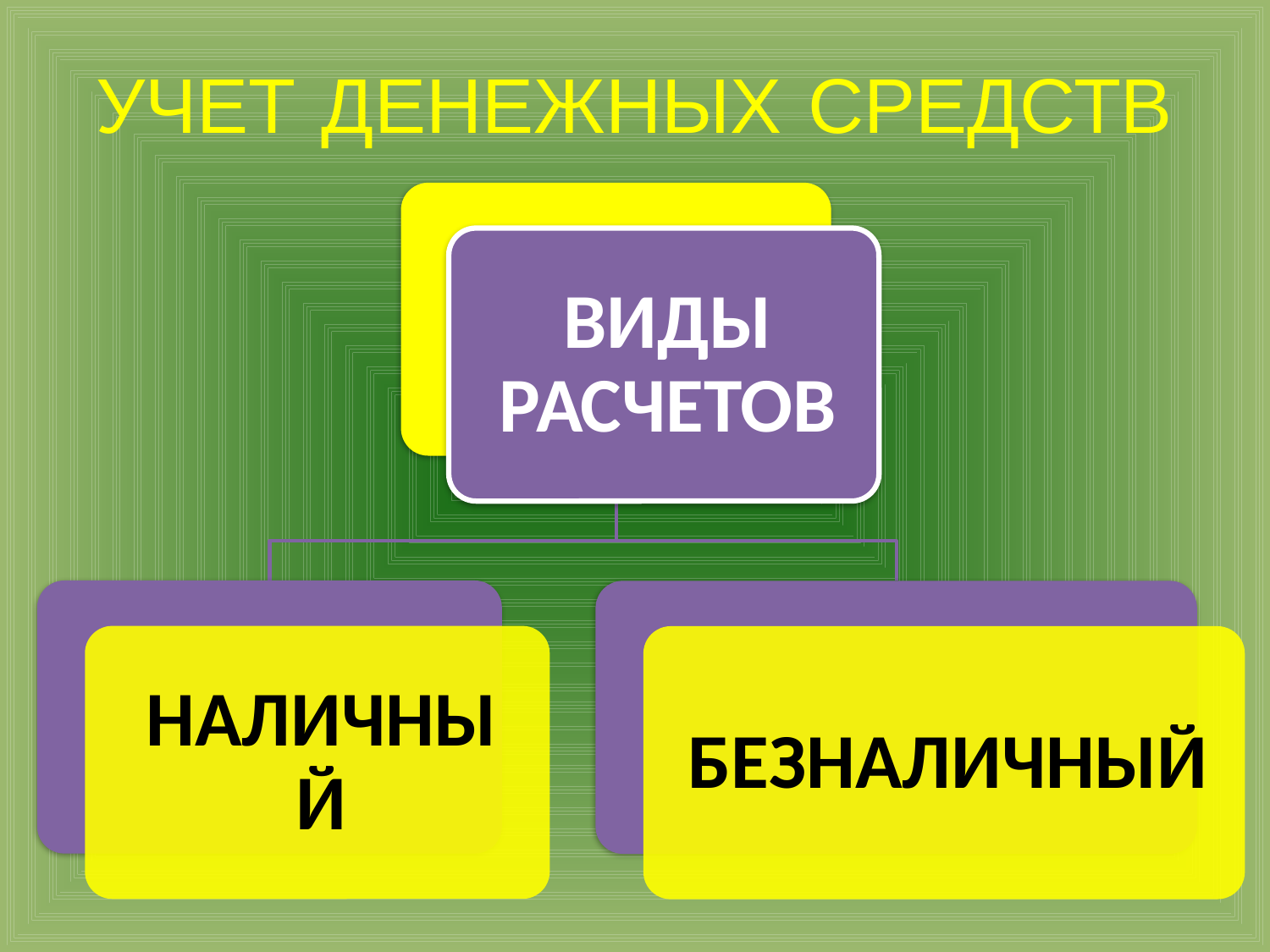

# УЧЕТ ДЕНЕЖНЫХ СРЕДСТВ
ВИДЫ РАСЧЕТОВ
НАЛИЧНЫЙ
БЕЗНАЛИЧНЫЙ